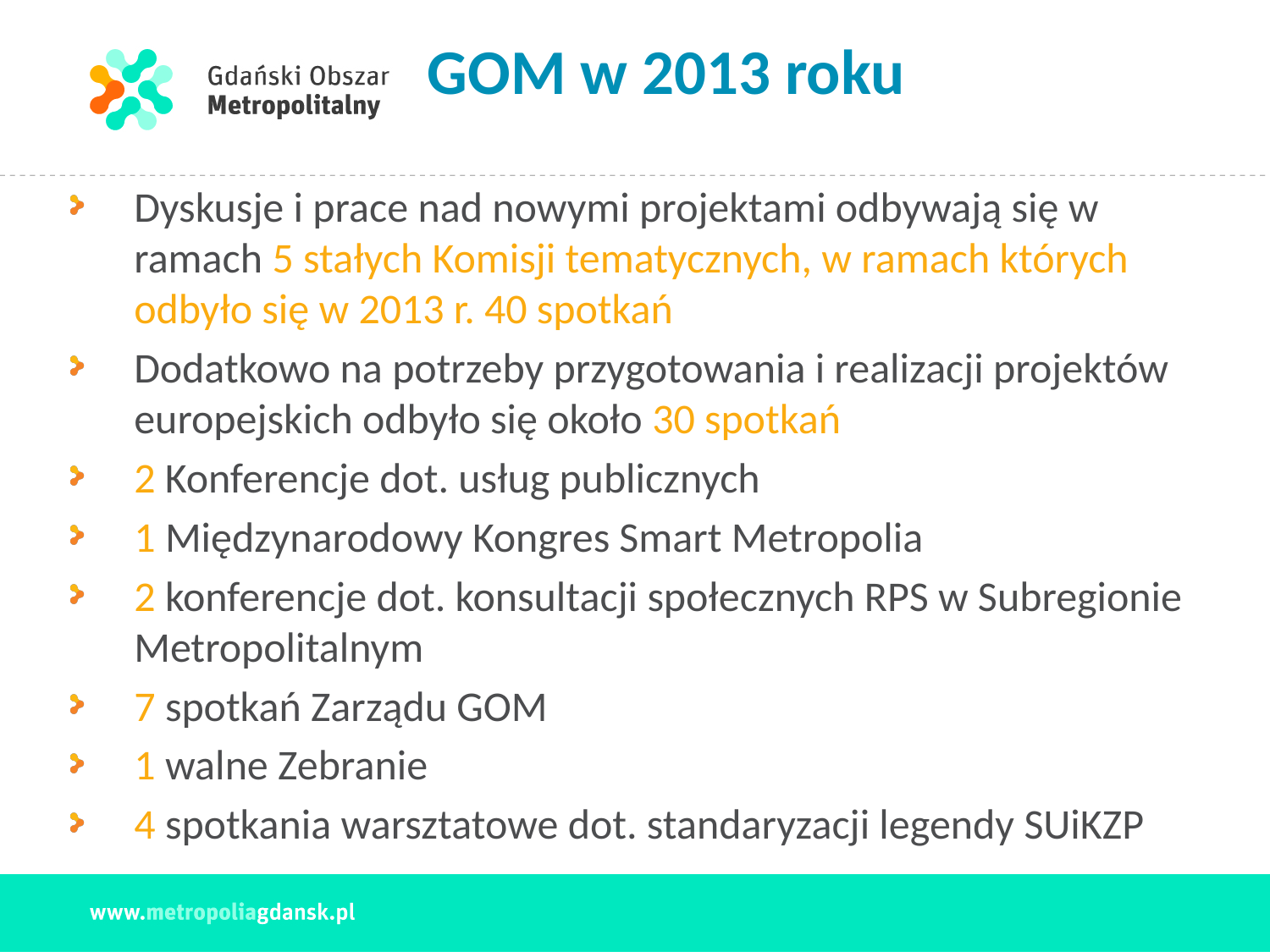

# GOM w 2013 roku
Dyskusje i prace nad nowymi projektami odbywają się w ramach 5 stałych Komisji tematycznych, w ramach których odbyło się w 2013 r. 40 spotkań
Dodatkowo na potrzeby przygotowania i realizacji projektów europejskich odbyło się około 30 spotkań
2 Konferencje dot. usług publicznych
1 Międzynarodowy Kongres Smart Metropolia
2 konferencje dot. konsultacji społecznych RPS w Subregionie Metropolitalnym
7 spotkań Zarządu GOM
1 walne Zebranie
4 spotkania warsztatowe dot. standaryzacji legendy SUiKZP